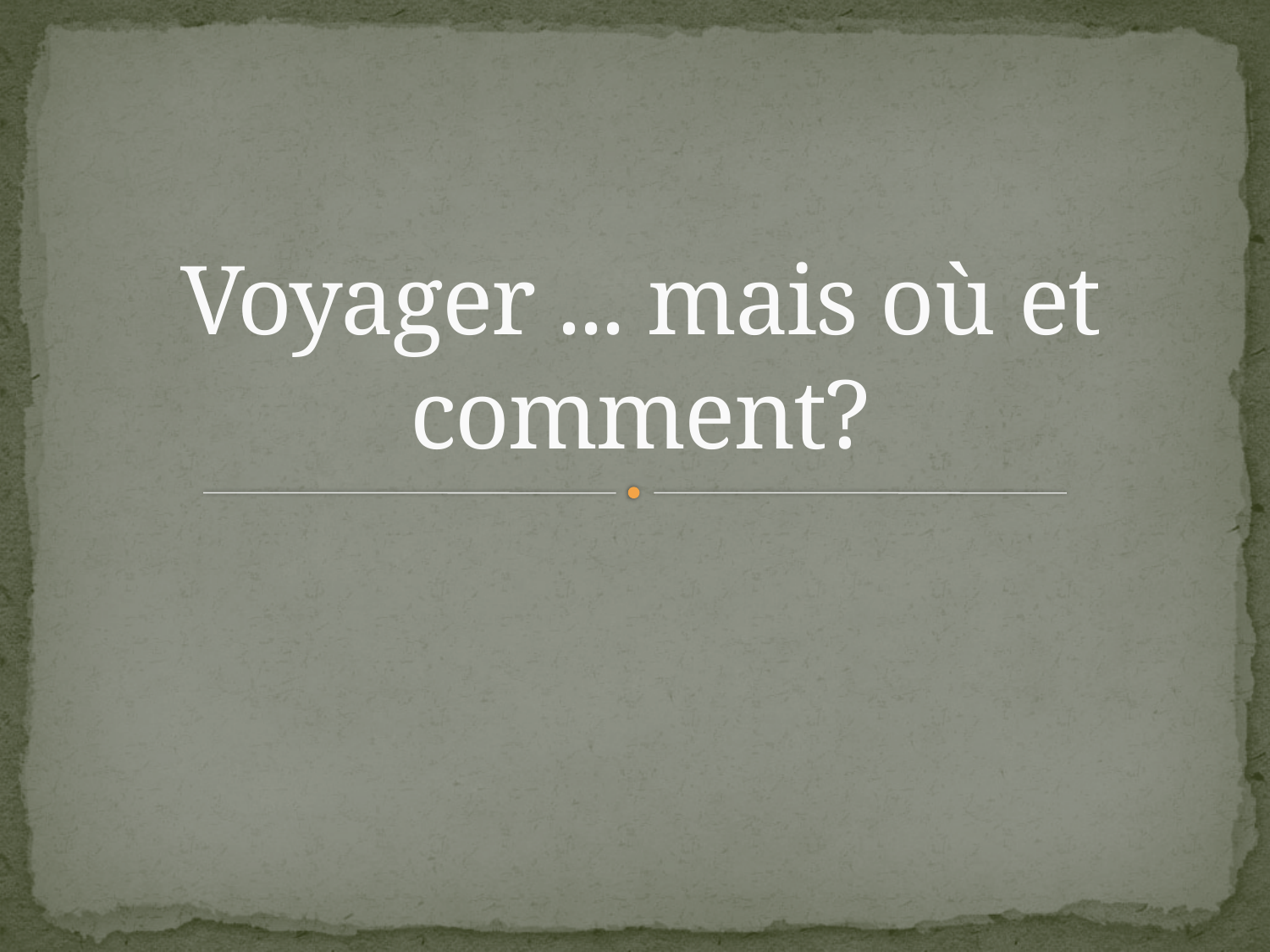

# Voyager ... mais où et comment?